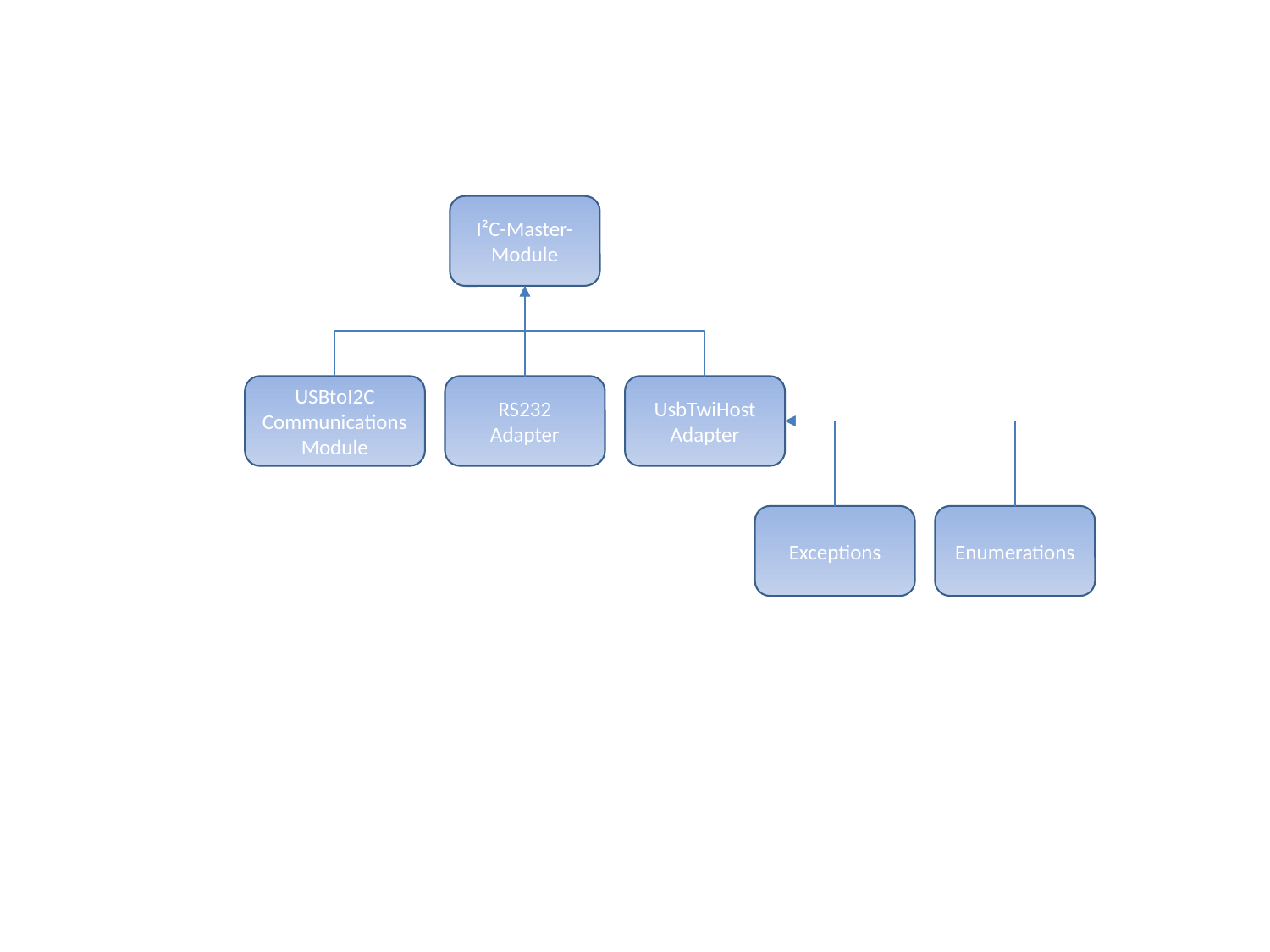

I²C-Master-Module
USBtoI2C Communications
Module
RS232 Adapter
UsbTwiHost
Adapter
Exceptions
Enumerations